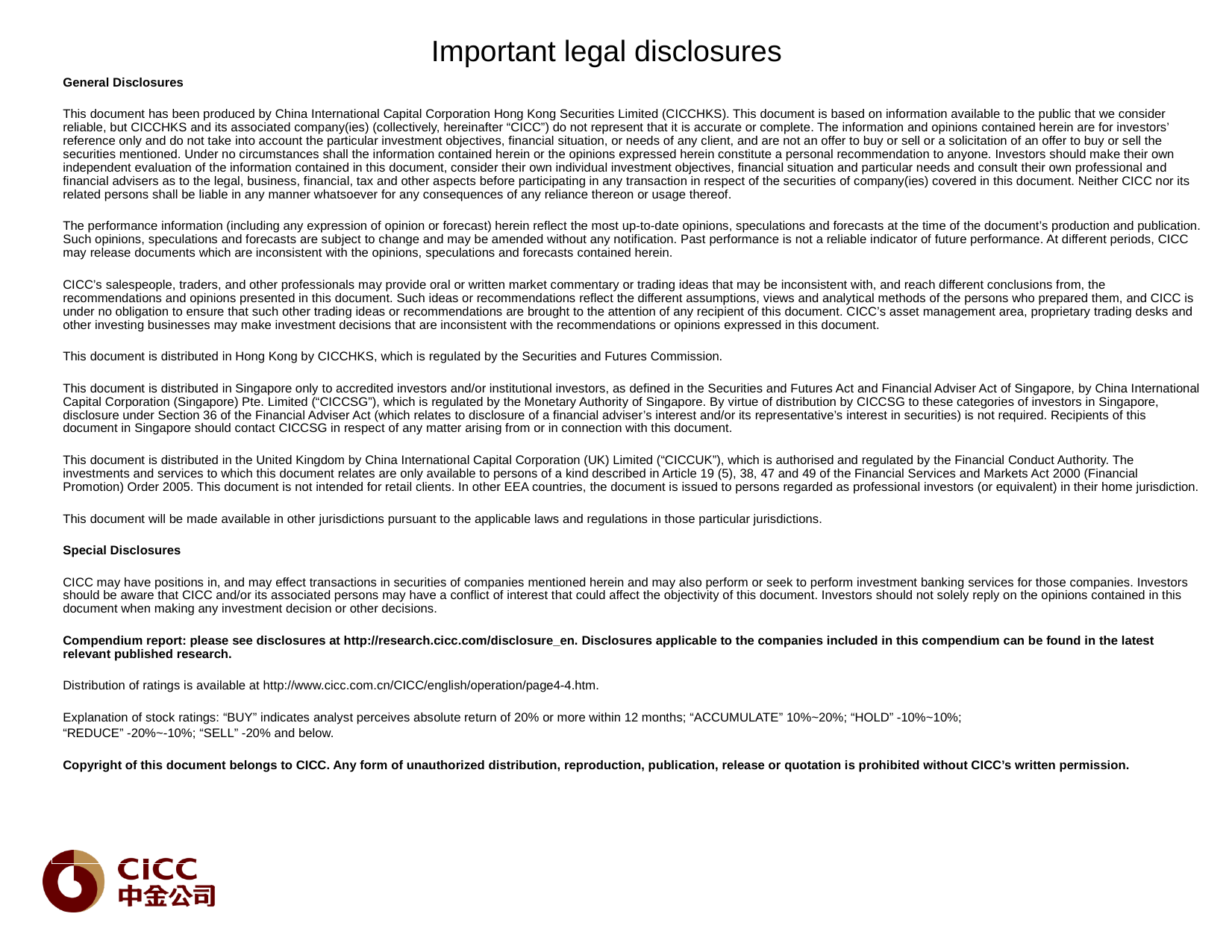

Important legal disclosures
General Disclosures

This document has been produced by China International Capital Corporation Hong Kong Securities Limited (CICCHKS). This document is based on information available to the public that we consider reliable, but CICCHKS and its associated company(ies) (collectively, hereinafter “CICC”) do not represent that it is accurate or complete. The information and opinions contained herein are for investors’ reference only and do not take into account the particular investment objectives, financial situation, or needs of any client, and are not an offer to buy or sell or a solicitation of an offer to buy or sell the securities mentioned. Under no circumstances shall the information contained herein or the opinions expressed herein constitute a personal recommendation to anyone. Investors should make their own independent evaluation of the information contained in this document, consider their own individual investment objectives, financial situation and particular needs and consult their own professional and financial advisers as to the legal, business, financial, tax and other aspects before participating in any transaction in respect of the securities of company(ies) covered in this document. Neither CICC nor its related persons shall be liable in any manner whatsoever for any consequences of any reliance thereon or usage thereof.

The performance information (including any expression of opinion or forecast) herein reflect the most up-to-date opinions, speculations and forecasts at the time of the document’s production and publication. Such opinions, speculations and forecasts are subject to change and may be amended without any notification. Past performance is not a reliable indicator of future performance. At different periods, CICC may release documents which are inconsistent with the opinions, speculations and forecasts contained herein.

CICC’s salespeople, traders, and other professionals may provide oral or written market commentary or trading ideas that may be inconsistent with, and reach different conclusions from, the recommendations and opinions presented in this document. Such ideas or recommendations reflect the different assumptions, views and analytical methods of the persons who prepared them, and CICC is under no obligation to ensure that such other trading ideas or recommendations are brought to the attention of any recipient of this document. CICC’s asset management area, proprietary trading desks and other investing businesses may make investment decisions that are inconsistent with the recommendations or opinions expressed in this document.

This document is distributed in Hong Kong by CICCHKS, which is regulated by the Securities and Futures Commission.

This document is distributed in Singapore only to accredited investors and/or institutional investors, as defined in the Securities and Futures Act and Financial Adviser Act of Singapore, by China International Capital Corporation (Singapore) Pte. Limited (“CICCSG”), which is regulated by the Monetary Authority of Singapore. By virtue of distribution by CICCSG to these categories of investors in Singapore, disclosure under Section 36 of the Financial Adviser Act (which relates to disclosure of a financial adviser’s interest and/or its representative’s interest in securities) is not required. Recipients of this document in Singapore should contact CICCSG in respect of any matter arising from or in connection with this document.

This document is distributed in the United Kingdom by China International Capital Corporation (UK) Limited (“CICCUK”), which is authorised and regulated by the Financial Conduct Authority. The investments and services to which this document relates are only available to persons of a kind described in Article 19 (5), 38, 47 and 49 of the Financial Services and Markets Act 2000 (Financial Promotion) Order 2005. This document is not intended for retail clients. In other EEA countries, the document is issued to persons regarded as professional investors (or equivalent) in their home jurisdiction.

This document will be made available in other jurisdictions pursuant to the applicable laws and regulations in those particular jurisdictions.

Special Disclosures

CICC may have positions in, and may effect transactions in securities of companies mentioned herein and may also perform or seek to perform investment banking services for those companies. Investors should be aware that CICC and/or its associated persons may have a conflict of interest that could affect the objectivity of this document. Investors should not solely reply on the opinions contained in this document when making any investment decision or other decisions.

Compendium report: please see disclosures at http://research.cicc.com/disclosure_en. Disclosures applicable to the companies included in this compendium can be found in the latest relevant published research.

Distribution of ratings is available at http://www.cicc.com.cn/CICC/english/operation/page4-4.htm.

Explanation of stock ratings: “BUY” indicates analyst perceives absolute return of 20% or more within 12 months; “ACCUMULATE” 10%~20%; “HOLD” -10%~10%;
“REDUCE” -20%~-10%; “SELL” -20% and below.

Copyright of this document belongs to CICC. Any form of unauthorized distribution, reproduction, publication, release or quotation is prohibited without CICC’s written permission.